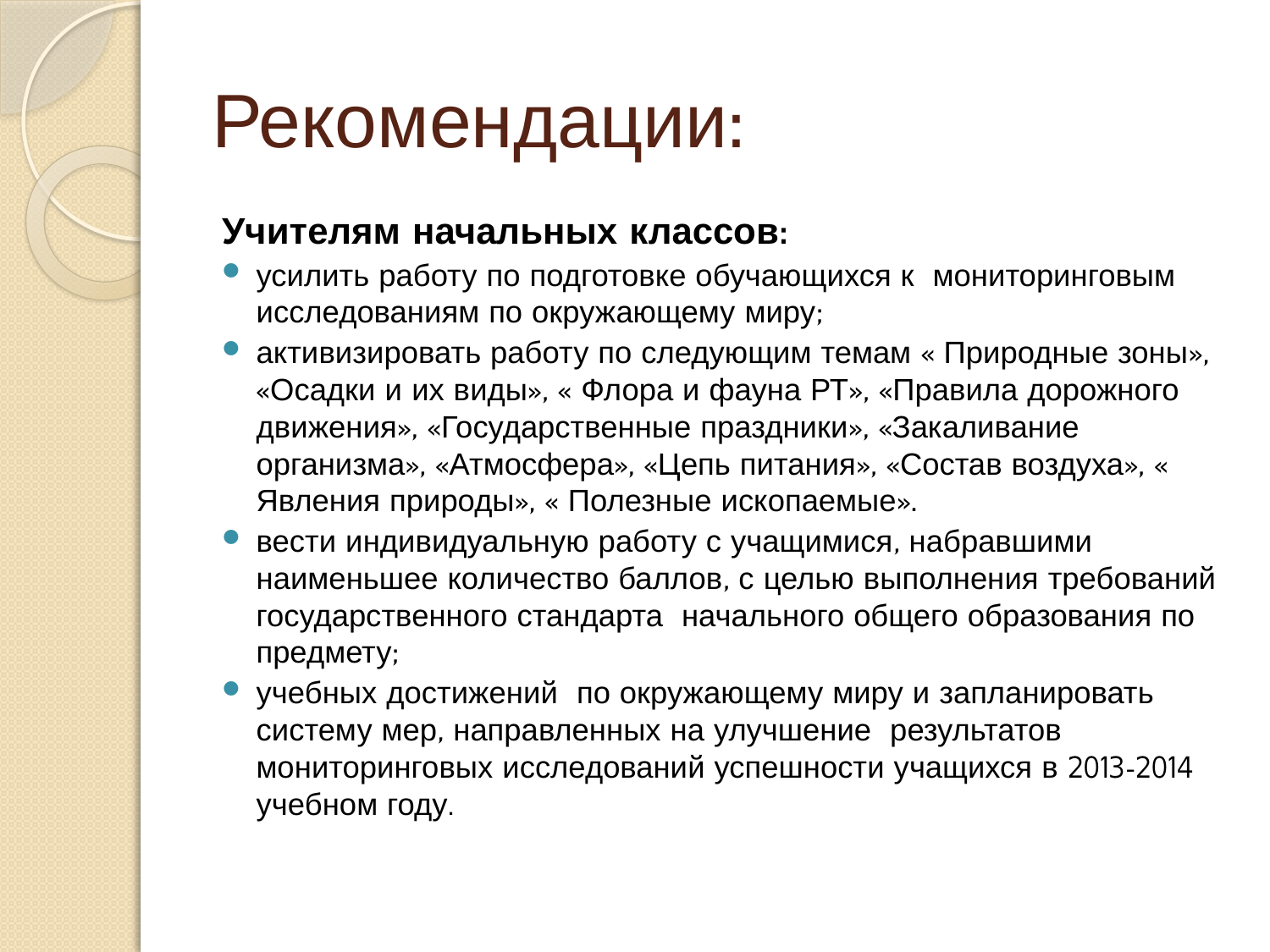

# Рекомендации:
Учителям начальных классов:
усилить работу по подготовке обучающихся к  мониторинговым исследованиям по окружающему миру;
активизировать работу по следующим темам « Природные зоны», «Осадки и их виды», « Флора и фауна РТ», «Правила дорожного движения», «Государственные праздники», «Закаливание организма», «Атмосфера», «Цепь питания», «Состав воздуха», « Явления природы», « Полезные ископаемые».
вести индивидуальную работу с учащимися, набравшими наименьшее количество баллов, с целью выполнения требований  государственного стандарта  начального общего образования по предмету;
учебных достижений  по окружающему миру и запланировать систему мер, направленных на улучшение  результатов мониторинговых исследований успешности учащихся в 2013-2014 учебном году.